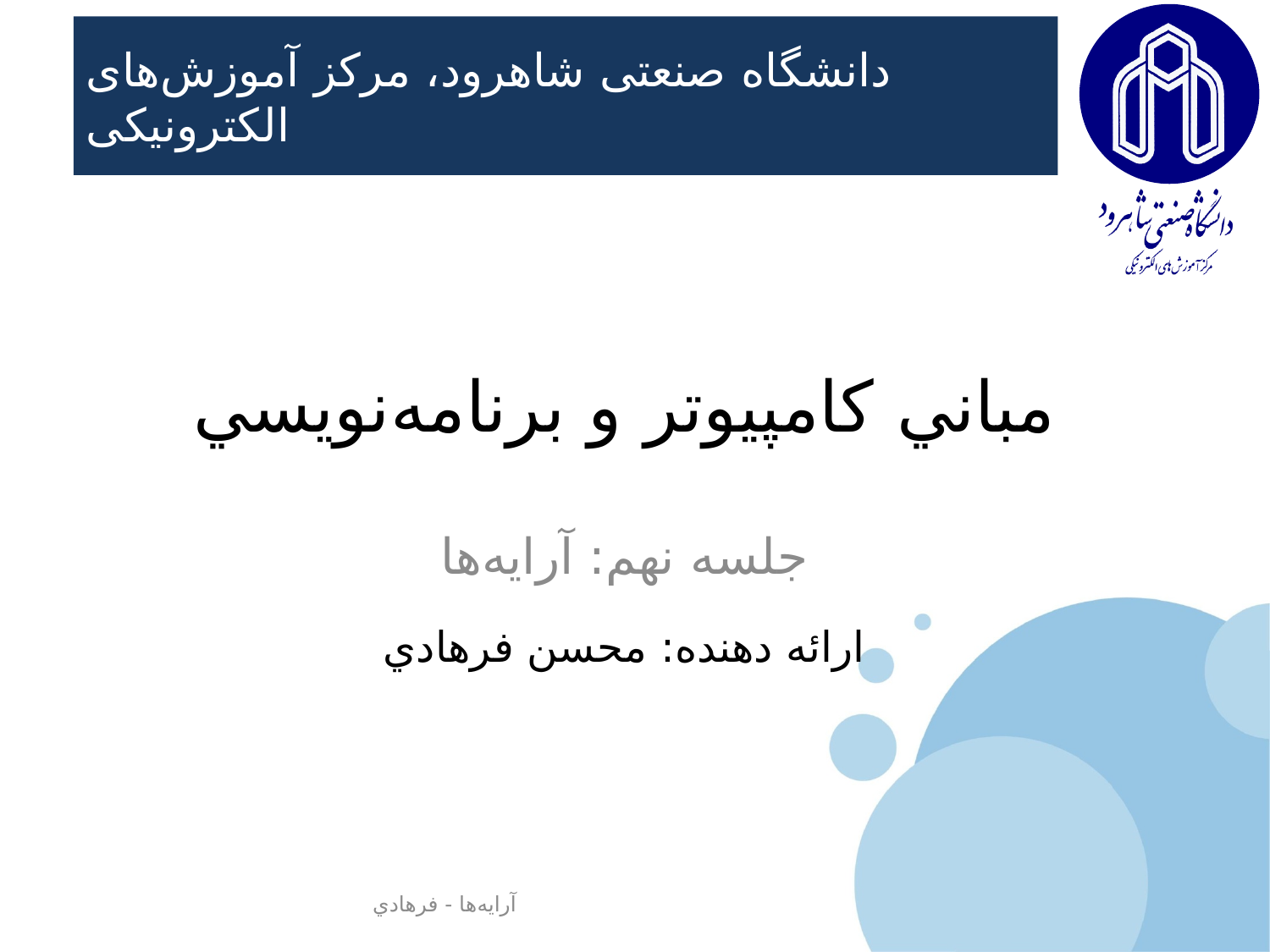

# مباني کامپيوتر و برنامه‌نويسي
جلسه نهم: آرايه‌ها
ارائه دهنده: محسن فرهادي

آرايه‌ها - فرهادي